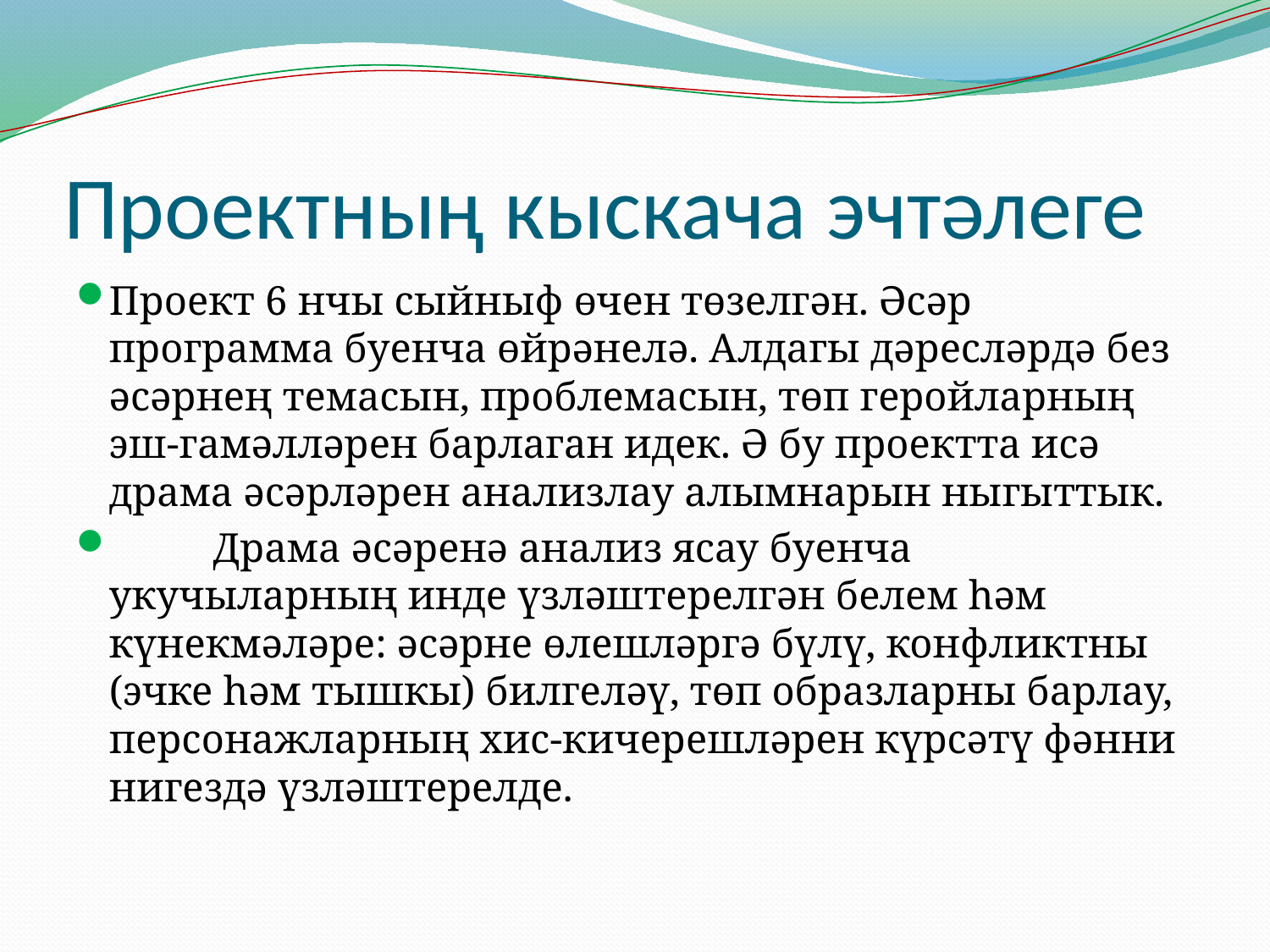

# Проектның кыскача эчтәлеге
Проект 6 нчы сыйныф өчен төзелгән. Әсәр программа буенча өйрәнелә. Алдагы дәресләрдә без әсәрнең темасын, проблемасын, төп геройларның эш-гамәлләрен барлаган идек. Ә бу проектта исә драма әсәрләрен анализлау алымнарын ныгыттык.
          Драма әсәренә анализ ясау буенча укучыларның инде үзләштерелгән белем һәм күнекмәләре: әсәрне өлешләргә бүлү, конфликтны (эчке һәм тышкы) билгеләү, төп образларны барлау, персонажларның хис-кичерешләрен күрсәтү фәнни нигездә үзләштерелде.